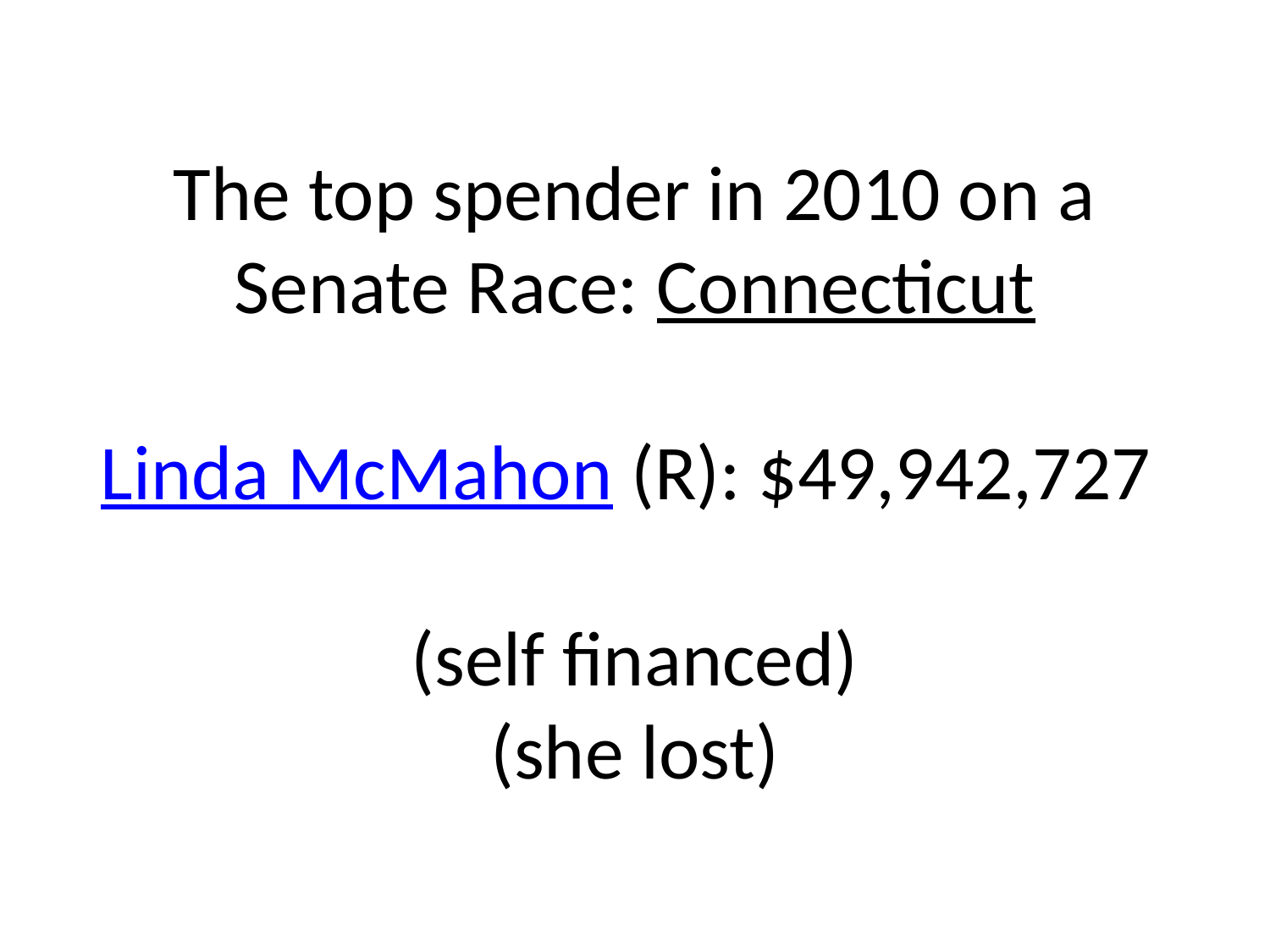

# The top spender in 2010 on a Senate Race: Connecticut Linda McMahon (R): $49,942,727 (self financed) (she lost)